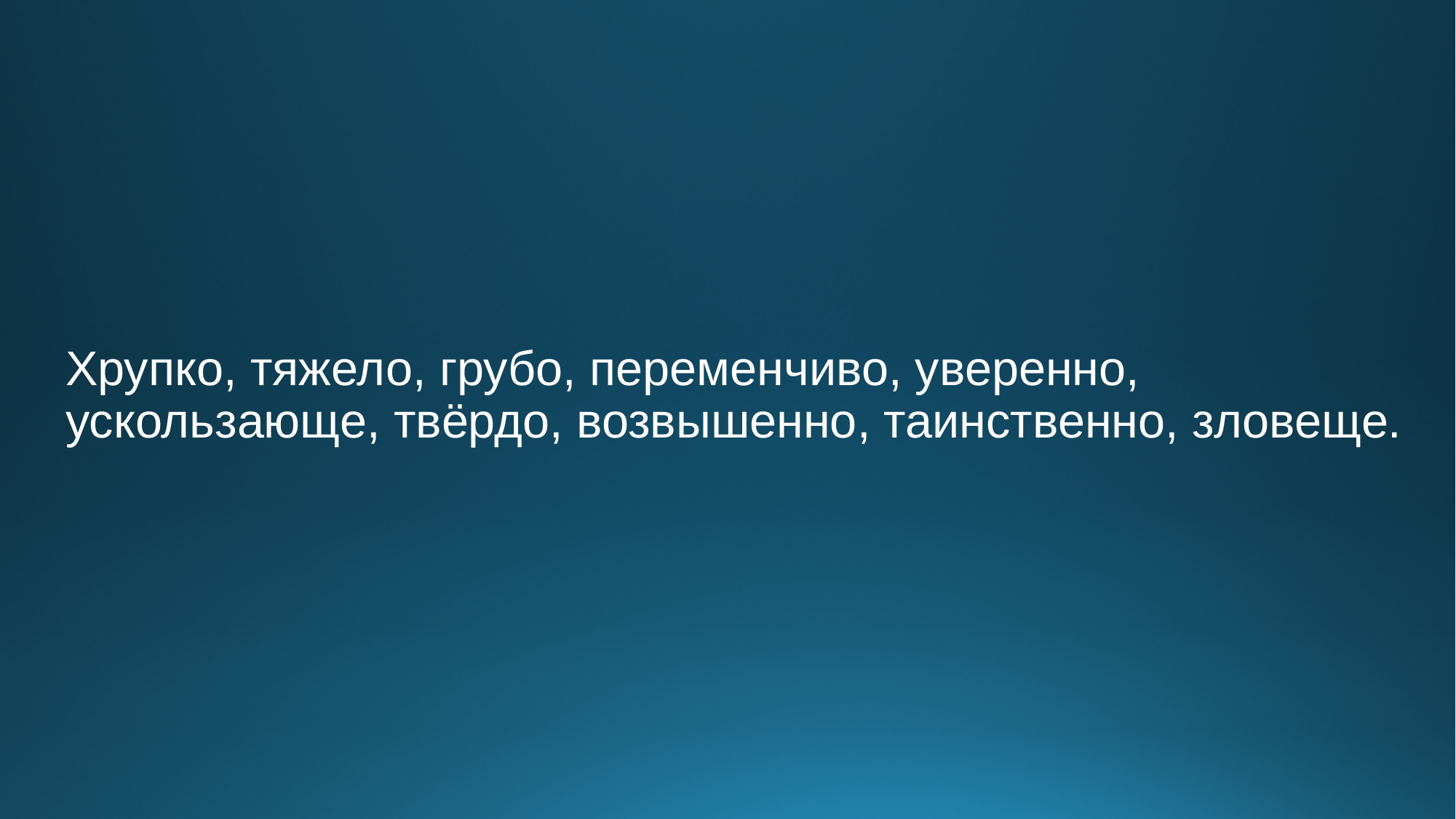

# Хрупко, тяжело, грубо, переменчиво, уверенно, ускользающе, твёрдо, возвышенно, таинственно, зловеще.